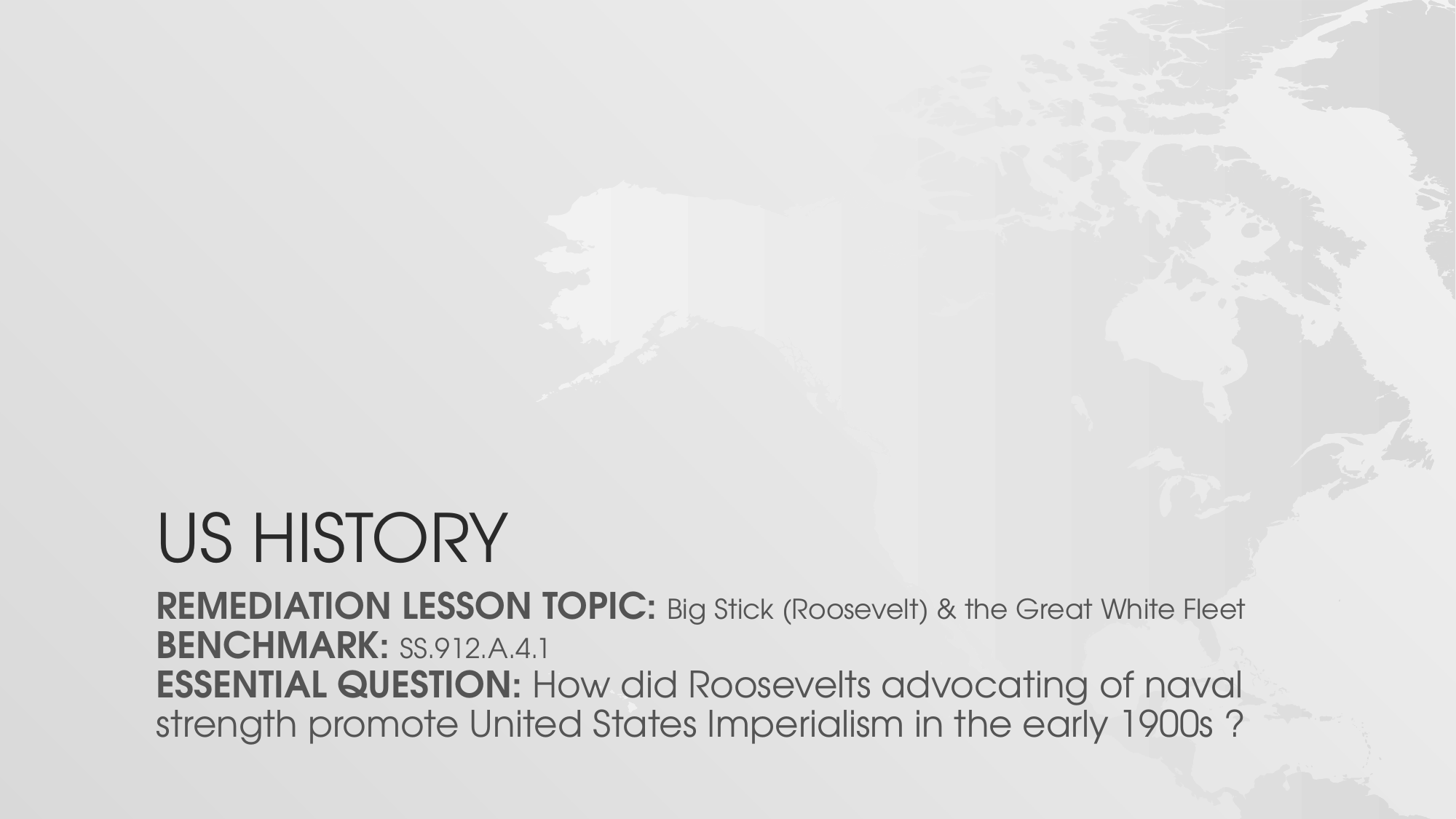

# US HISTORY
REMEDIATION LESSON TOPIC: Big Stick (Roosevelt) & the Great White Fleet
BENCHMARK: SS.912.A.4.1
ESSENTIAL QUESTION: How did Roosevelts advocating of naval strength promote United States Imperialism in the early 1900s ?